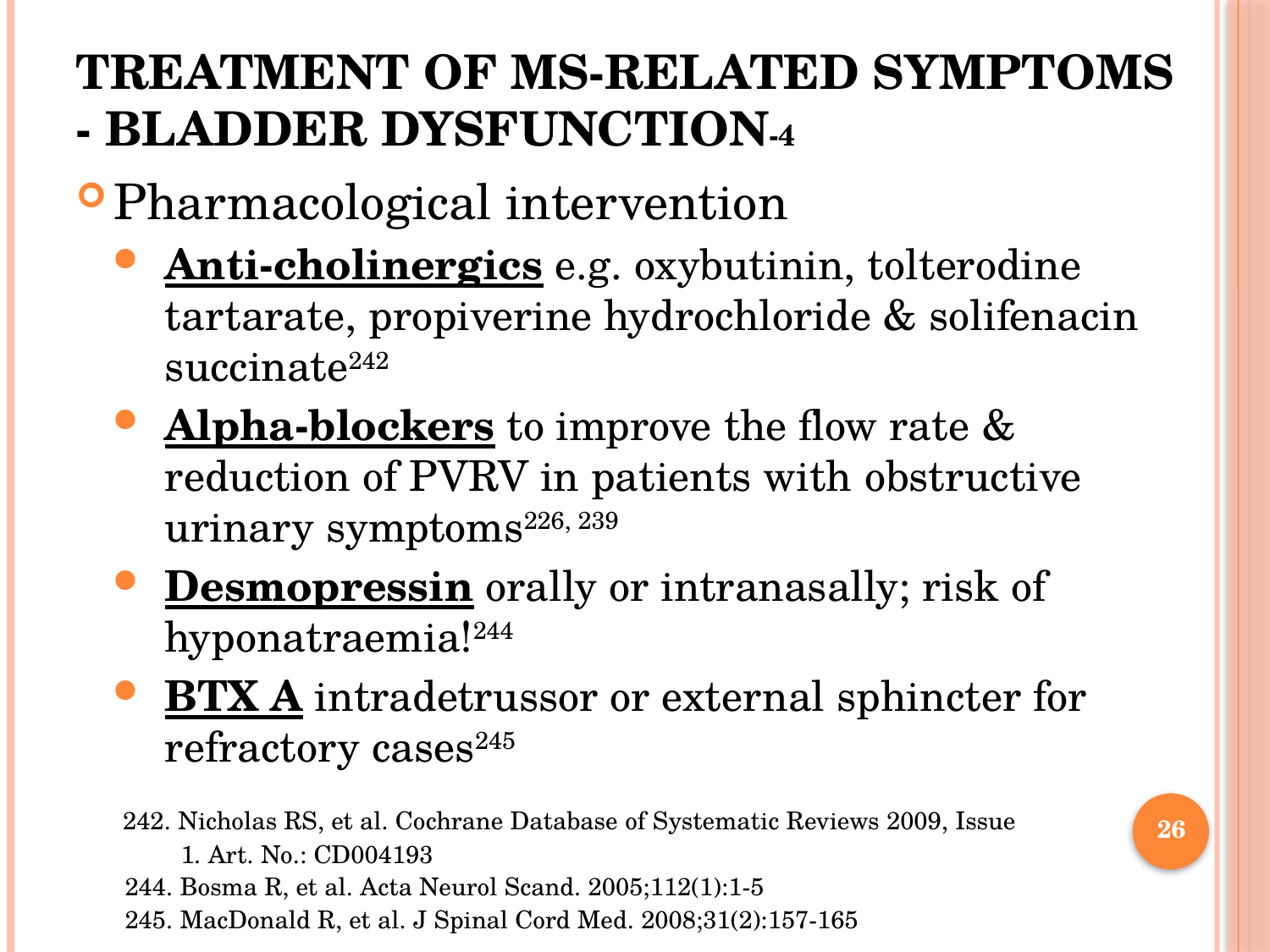

# Treatment of MS-related symptoms - Bladder dysfunction-4
Pharmacological intervention
Anti-cholinergics e.g. oxybutinin, tolterodine tartarate, propiverine hydrochloride & solifenacin succinate242
Alpha-blockers to improve the flow rate & reduction of PVRV in patients with obstructive urinary symptoms226, 239
Desmopressin orally or intranasally; risk of hyponatraemia!244
BTX A intradetrussor or external sphincter for refractory cases245

      242. Nicholas RS, et al. Cochrane Database of Systematic Reviews 2009, Issue
               1. Art. No.: CD004193
       244. Bosma R, et al. Acta Neurol Scand. 2005;112(1):1-5
       245. MacDonald R, et al. J Spinal Cord Med. 2008;31(2):157-165
26